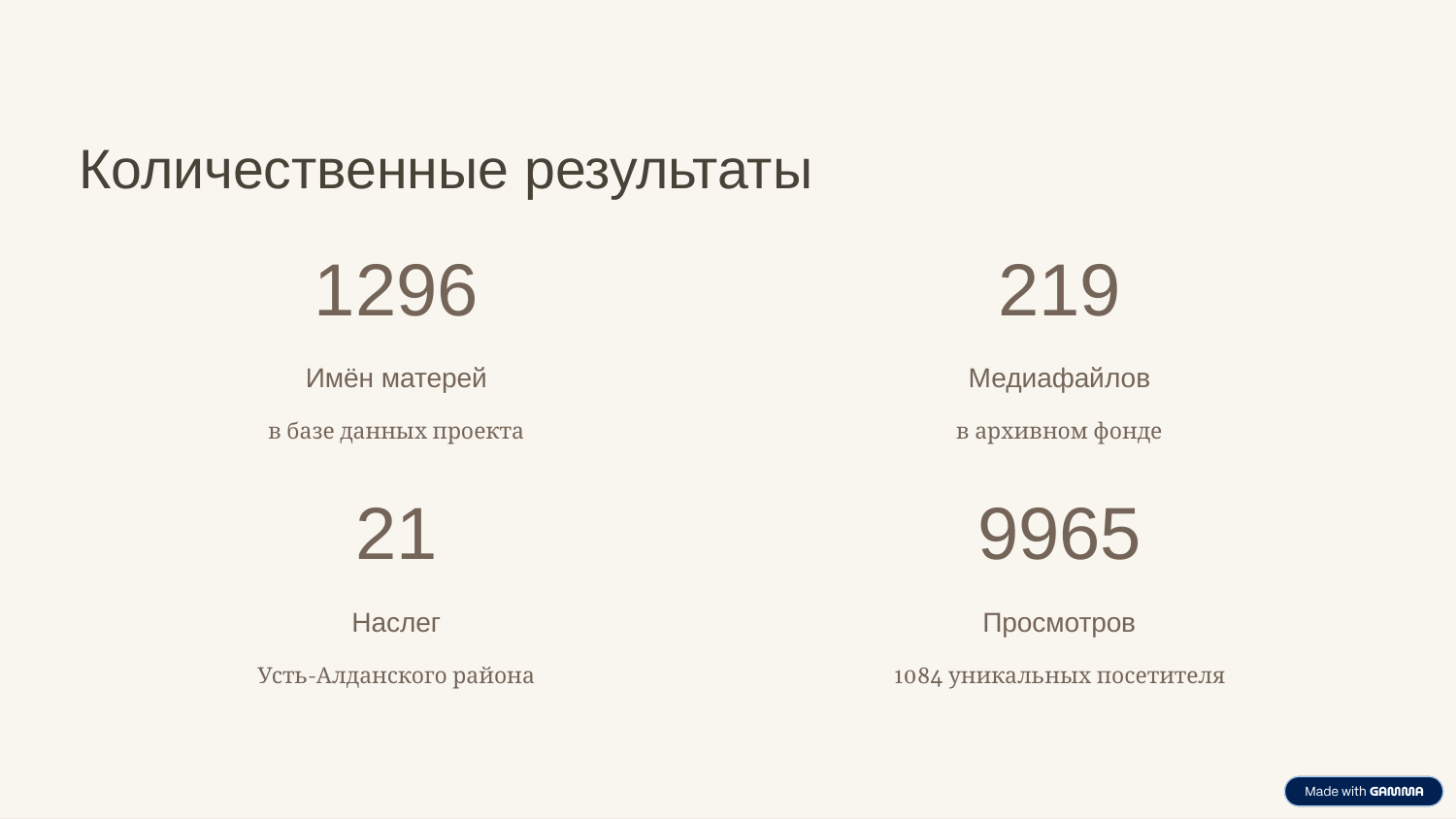

Количественные результаты
1296
219
Имён матерей
Медиафайлов
в базе данных проекта
в архивном фонде
21
9965
Наслег
Просмотров
Усть-Алданского района
1084 уникальных посетителя